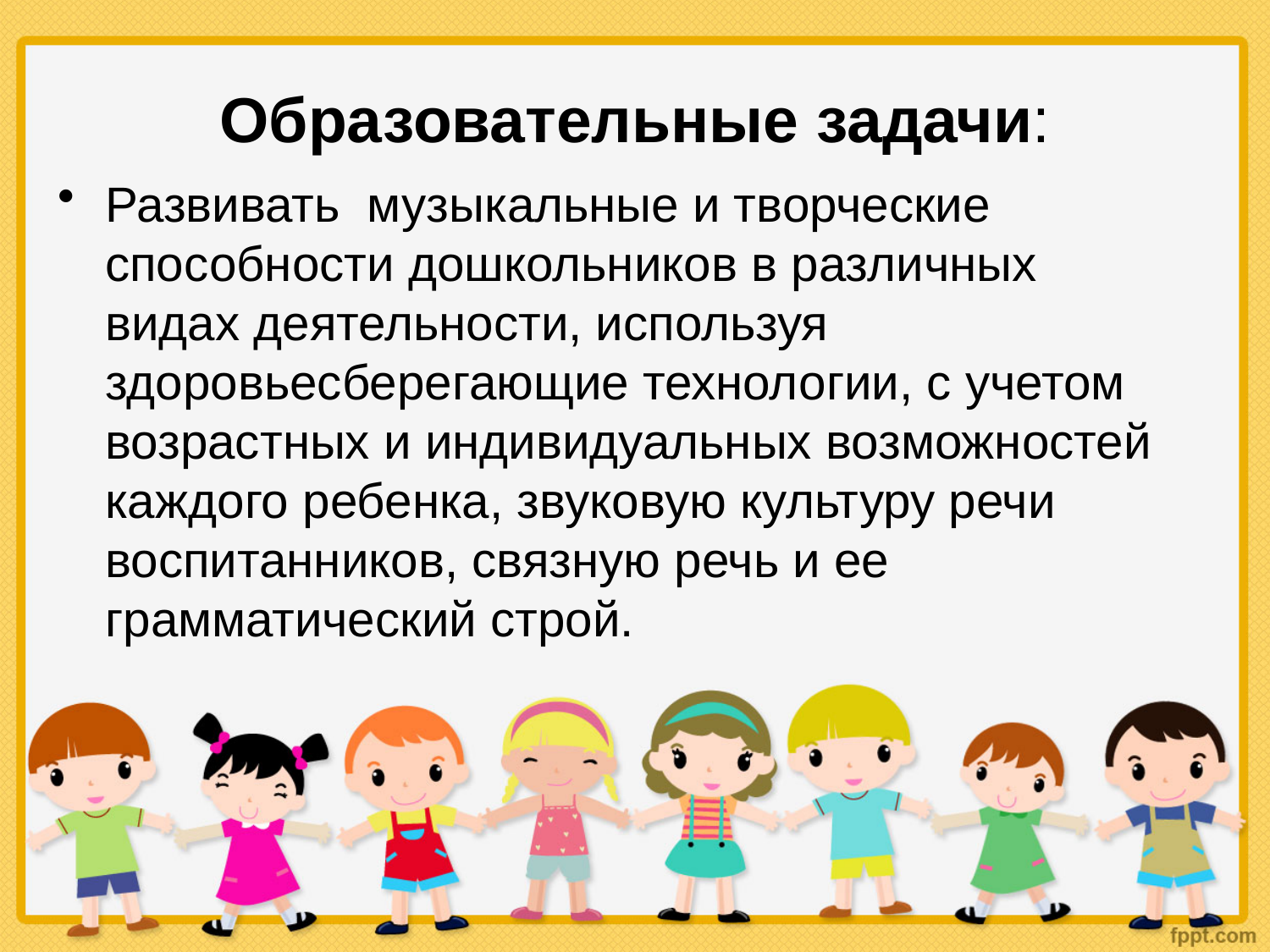

# Образовательные задачи:
Развивать  музыкальные и творческие способности дошкольников в различных видах деятельности, используя здоровьесберегающие технологии, с учетом  возрастных и индивидуальных возможностей каждого ребенка, звуковую культуру речи воспитанников, связную речь и ее грамматический строй.
Prezentacii.com